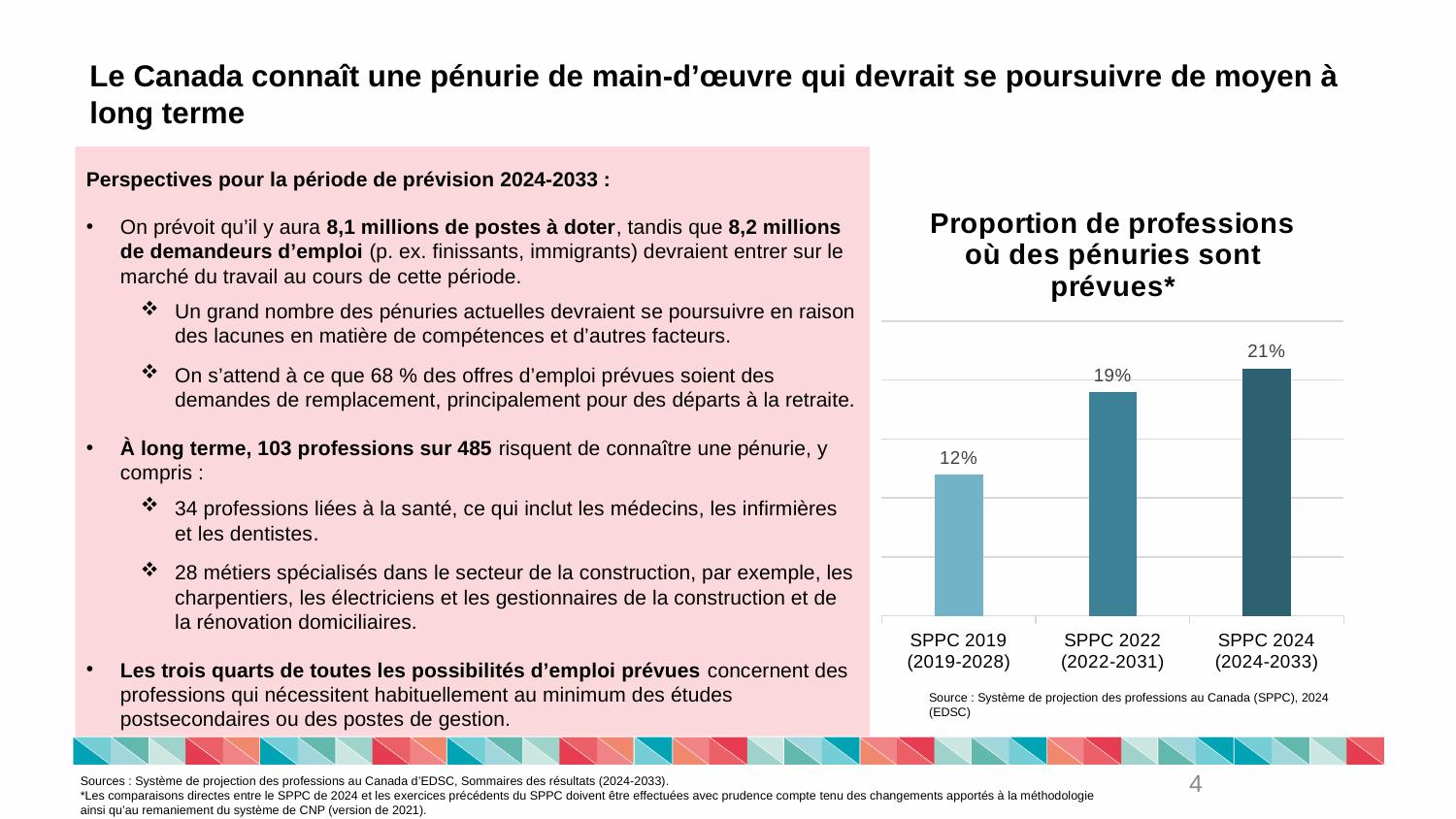

# Le Canada connaît une pénurie de main-d’œuvre qui devrait se poursuivre de moyen à long terme

Perspectives pour la période de prévision 2024-2033 :

On prévoit qu’il y aura 8,1 millions de postes à doter, tandis que 8,2 millions de demandeurs d’emploi (p. ex. finissants, immigrants) devraient entrer sur le marché du travail au cours de cette période.

Un grand nombre des pénuries actuelles devraient se poursuivre en raison des lacunes en matière de compétences et d’autres facteurs.

On s’attend à ce que 68 % des offres d’emploi prévues soient des demandes de remplacement, principalement pour des départs à la retraite.

À long terme, 103 professions sur 485 risquent de connaître une pénurie, y compris :

34 professions liées à la santé, ce qui inclut les médecins, les infirmières et les dentistes.

28 métiers spécialisés dans le secteur de la construction, par exemple, les charpentiers, les électriciens et les gestionnaires de la construction et de la rénovation domiciliaires.

Les trois quarts de toutes les possibilités d’emploi prévues concernent des professions qui nécessitent habituellement au minimum des études postsecondaires ou des postes de gestion.

### Chart: Proportion de professions où des pénuries sont prévues*

| Category |  |
|---|---|
| SPPC 2019 (2019-2028) | 0.12 |
| SPPC 2022 (2022-2031) | 0.19 |
| SPPC 2024 (2024-2033) | 0.21 |
Source : Système de projection des professions au Canada (SPPC), 2024 (EDSC)
Sources : Système de projection des professions au Canada d’EDSC, Sommaires des résultats (2024-2033).
*Les comparaisons directes entre le SPPC de 2024 et les exercices précédents du SPPC doivent être effectuées avec prudence compte tenu des changements apportés à la méthodologie ainsi qu’au remaniement du système de CNP (version de 2021).
4